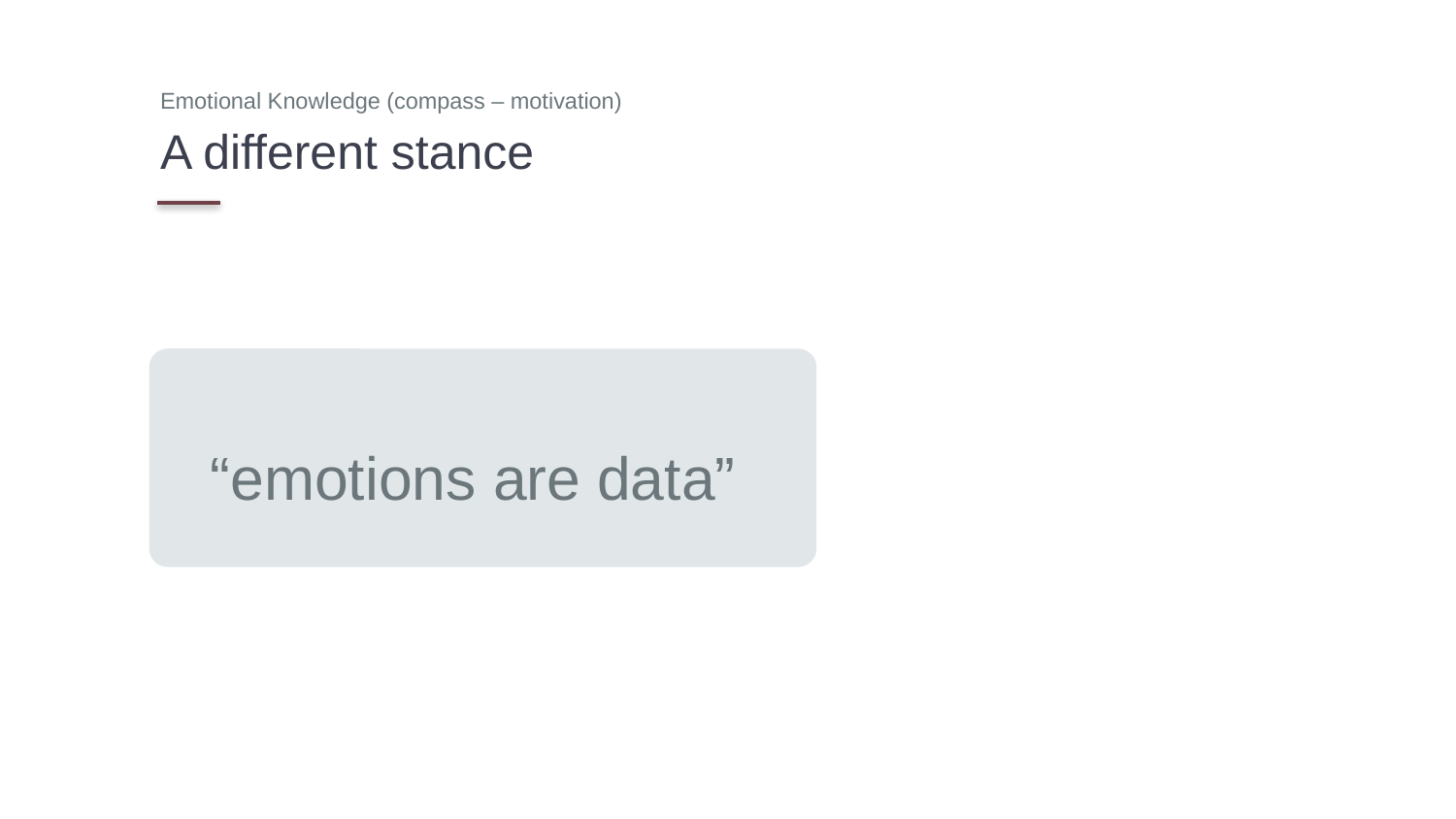

Emotional Knowledge (compass – motivation)
# A different stance
“emotions are data”